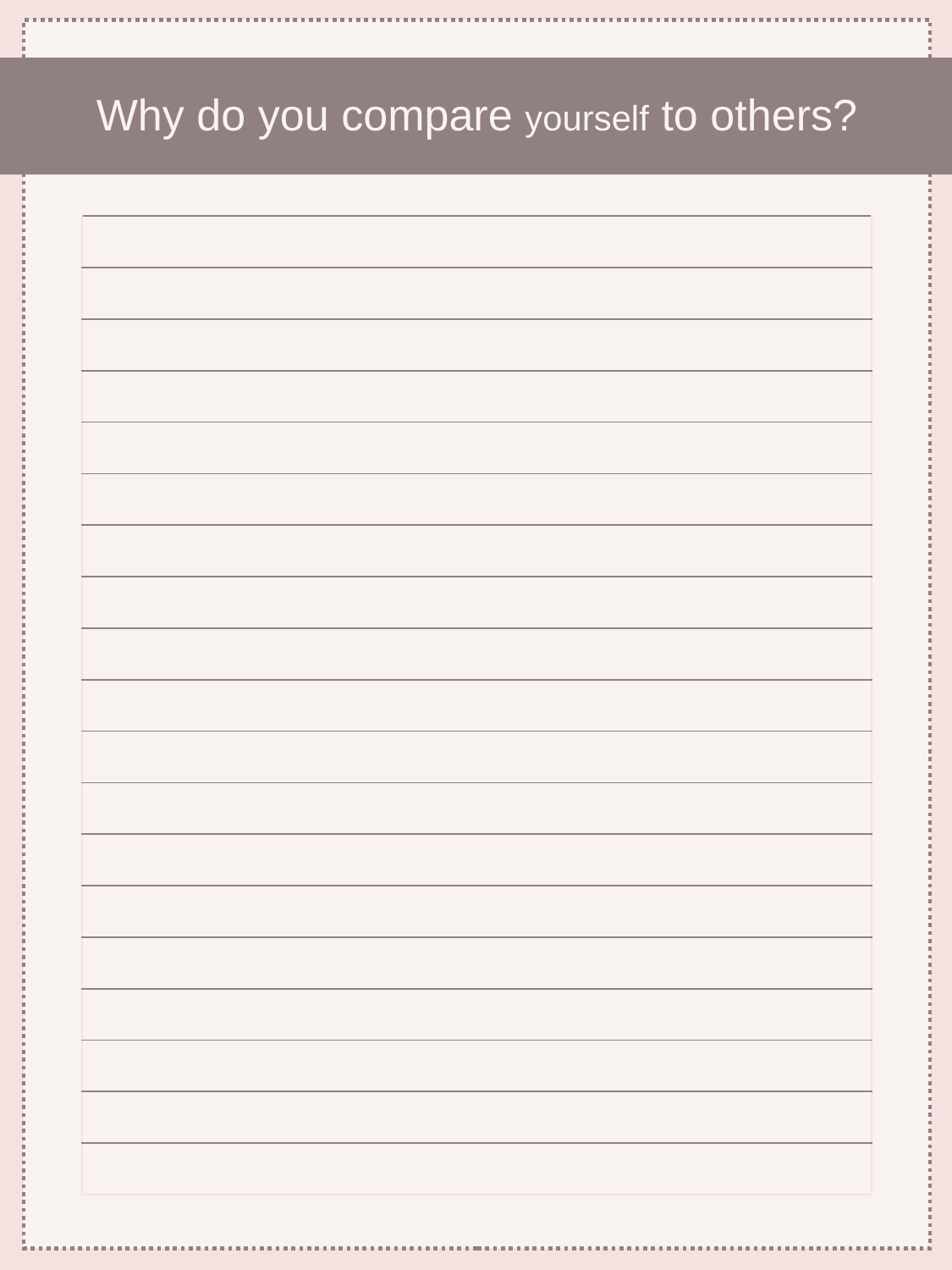

# Why do you compare yourself to others?
|  |
| --- |
|  |
|  |
|  |
|  |
|  |
|  |
|  |
|  |
|  |
|  |
|  |
|  |
|  |
|  |
|  |
|  |
|  |
|  |